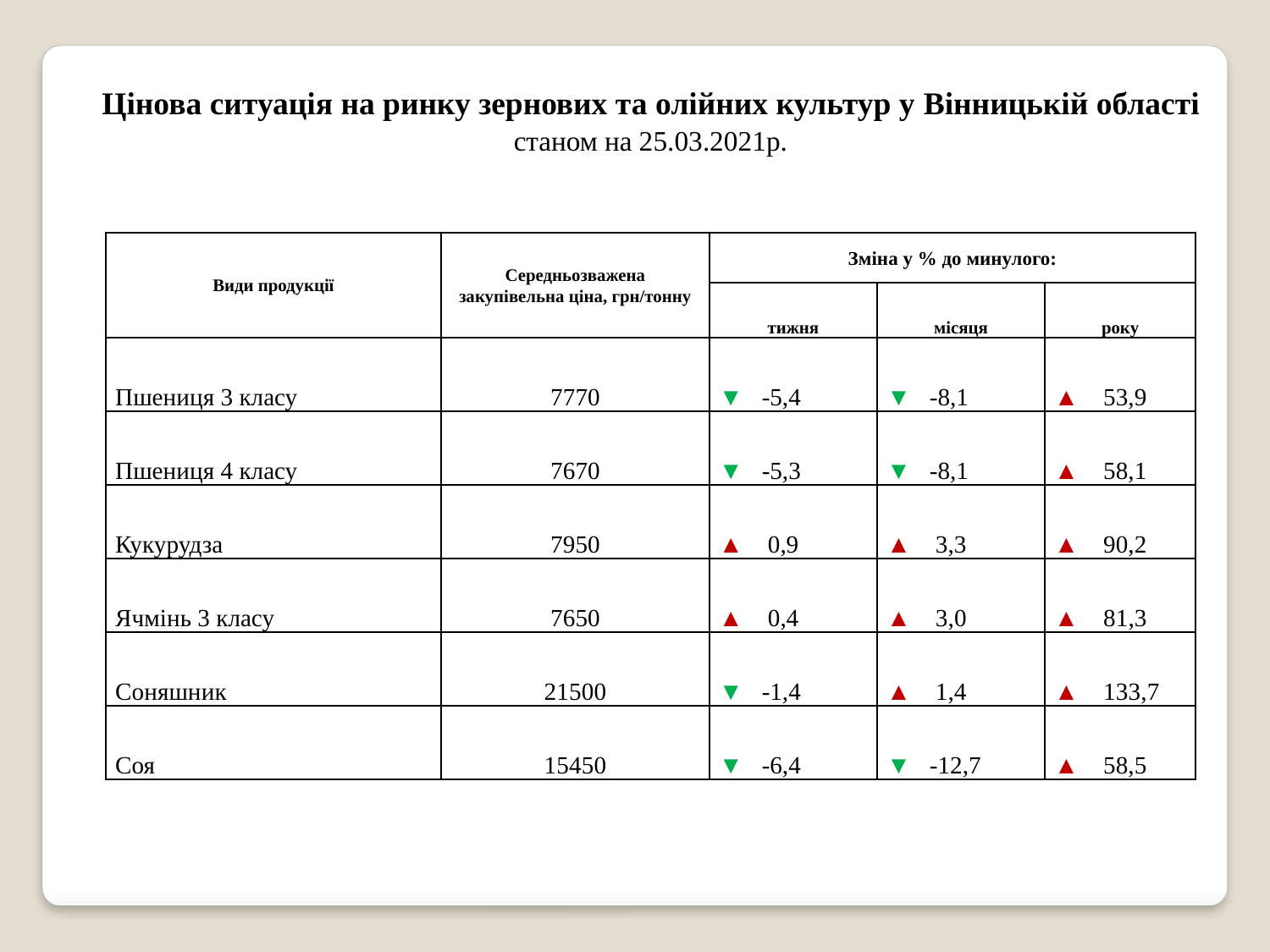

Цінова ситуація на ринку зернових та олійних культур у Вінницькій області
станом на 25.03.2021р.
| Види продукції | Середньозважена закупівельна ціна, грн/тонну | Зміна у % до минулого: |  |  |
| --- | --- | --- | --- | --- |
|  |  | тижня | місяця | року |
| Пшениця 3 класу | 7770 | ▼ -5,4 | ▼ -8,1 | ▲ 53,9 |
| Пшениця 4 класу | 7670 | ▼ -5,3 | ▼ -8,1 | ▲ 58,1 |
| Кукурудза | 7950 | ▲ 0,9 | ▲ 3,3 | ▲ 90,2 |
| Ячмінь 3 класу | 7650 | ▲ 0,4 | ▲ 3,0 | ▲ 81,3 |
| Соняшник | 21500 | ▼ -1,4 | ▲ 1,4 | ▲ 133,7 |
| Соя | 15450 | ▼ -6,4 | ▼ -12,7 | ▲ 58,5 |